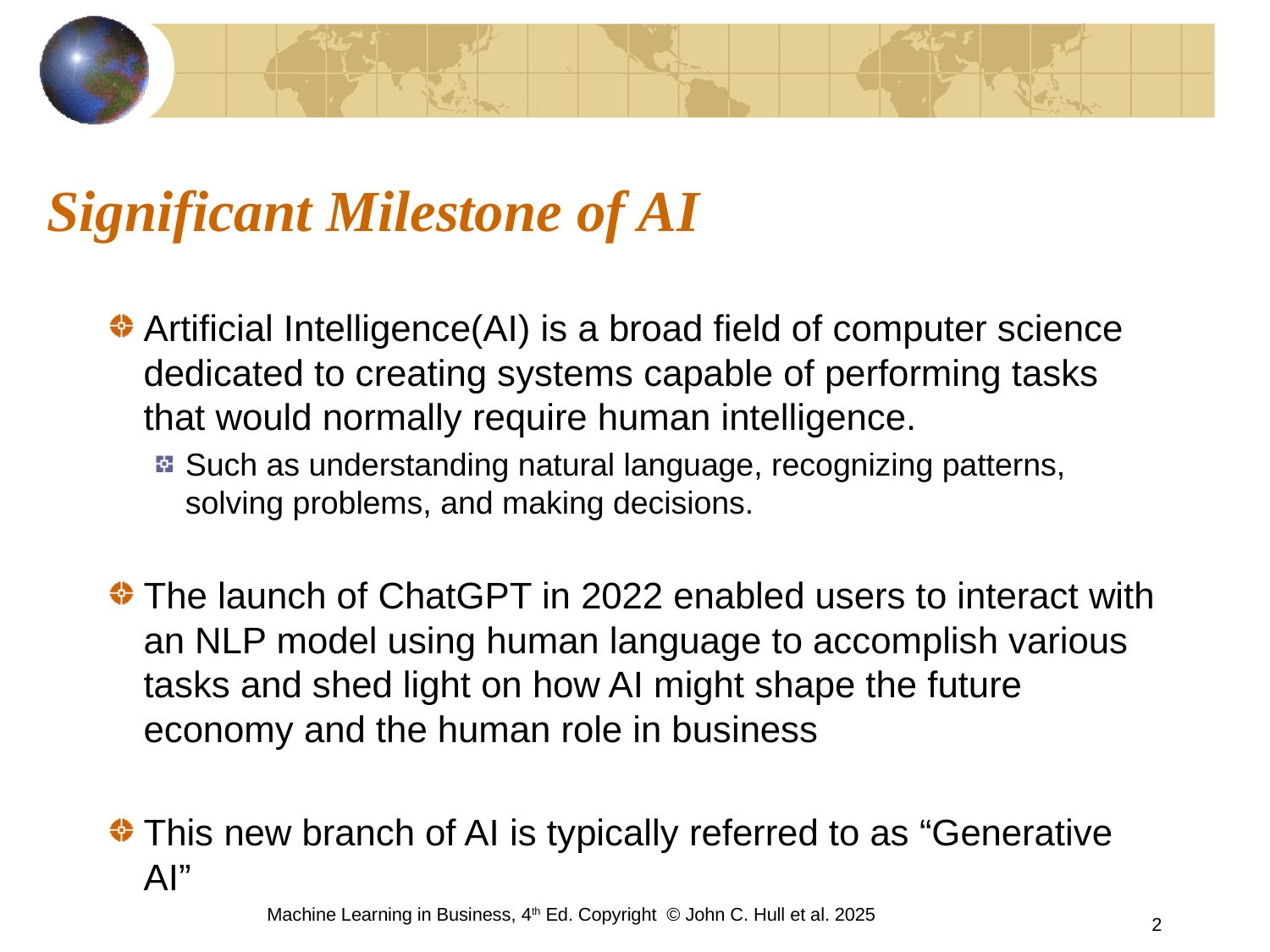

# Significant Milestone of AI
Artificial Intelligence(AI) is a broad field of computer science dedicated to creating systems capable of performing tasks that would normally require human intelligence.
Such as understanding natural language, recognizing patterns, solving problems, and making decisions.

The launch of ChatGPT in 2022 enabled users to interact with an NLP model using human language to accomplish various tasks and shed light on how AI might shape the future economy and the human role in business

This new branch of AI is typically referred to as “Generative AI”

Machine Learning in Business, 4th Ed. Copyright  © John C. Hull et al. 2025
2